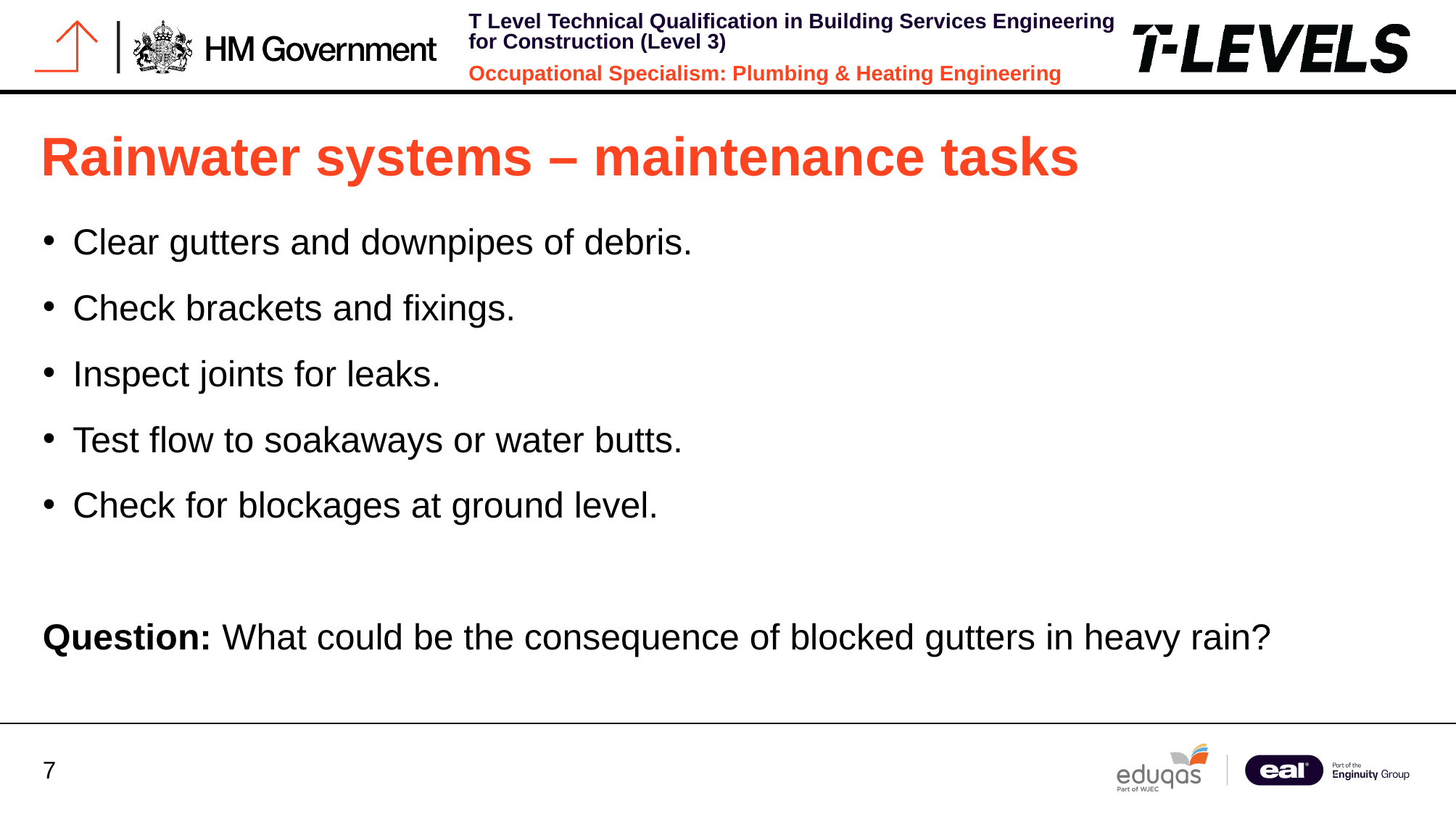

# Rainwater systems – maintenance tasks
Clear gutters and downpipes of debris.
Check brackets and fixings.
Inspect joints for leaks.
Test flow to soakaways or water butts.
Check for blockages at ground level.

Question: What could be the consequence of blocked gutters in heavy rain?